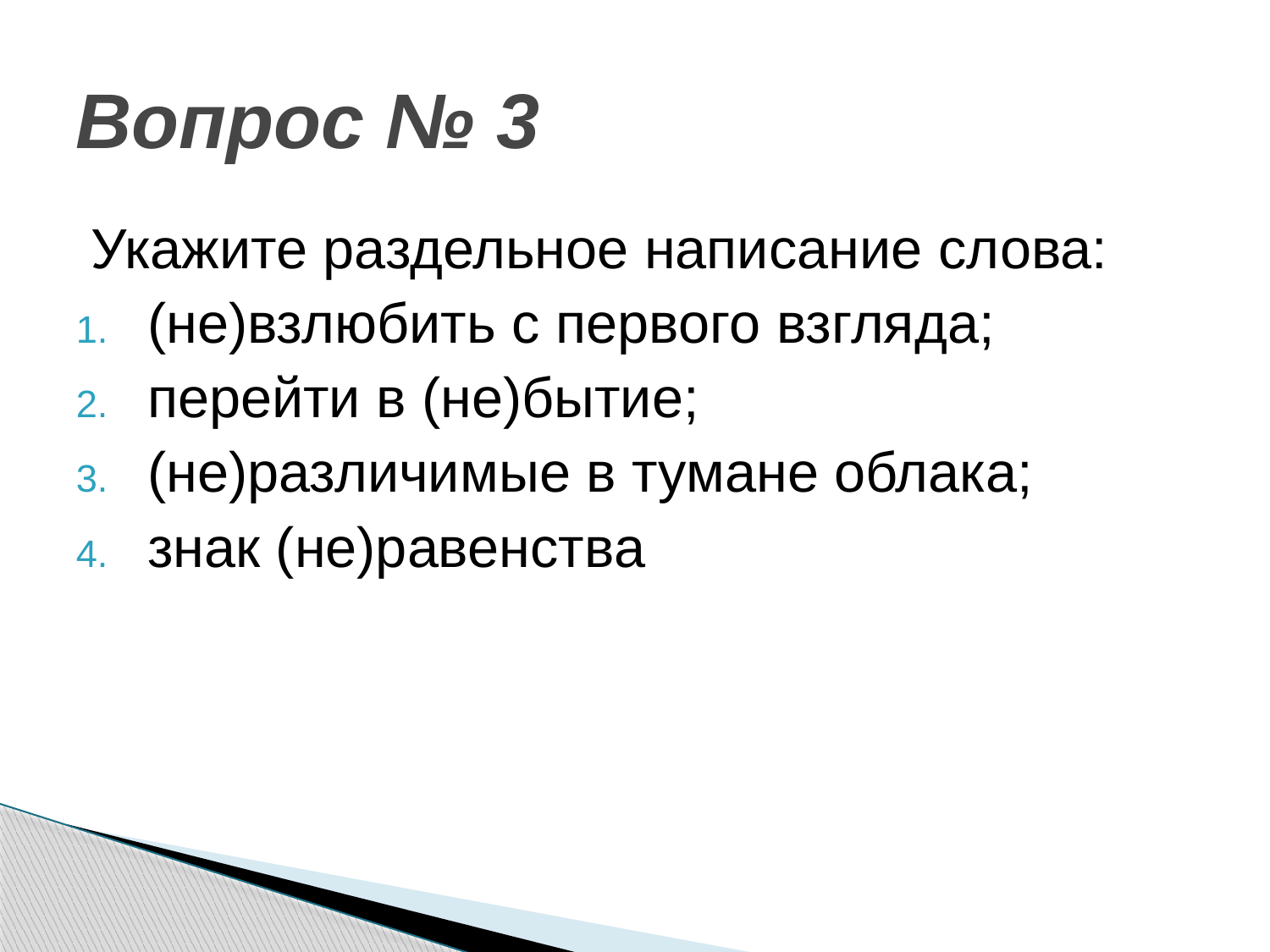

# Вопрос № 3
Укажите раздельное написание слова:
(не)взлюбить с первого взгляда;
перейти в (не)бытие;
(не)различимые в тумане облака;
знак (не)равенства